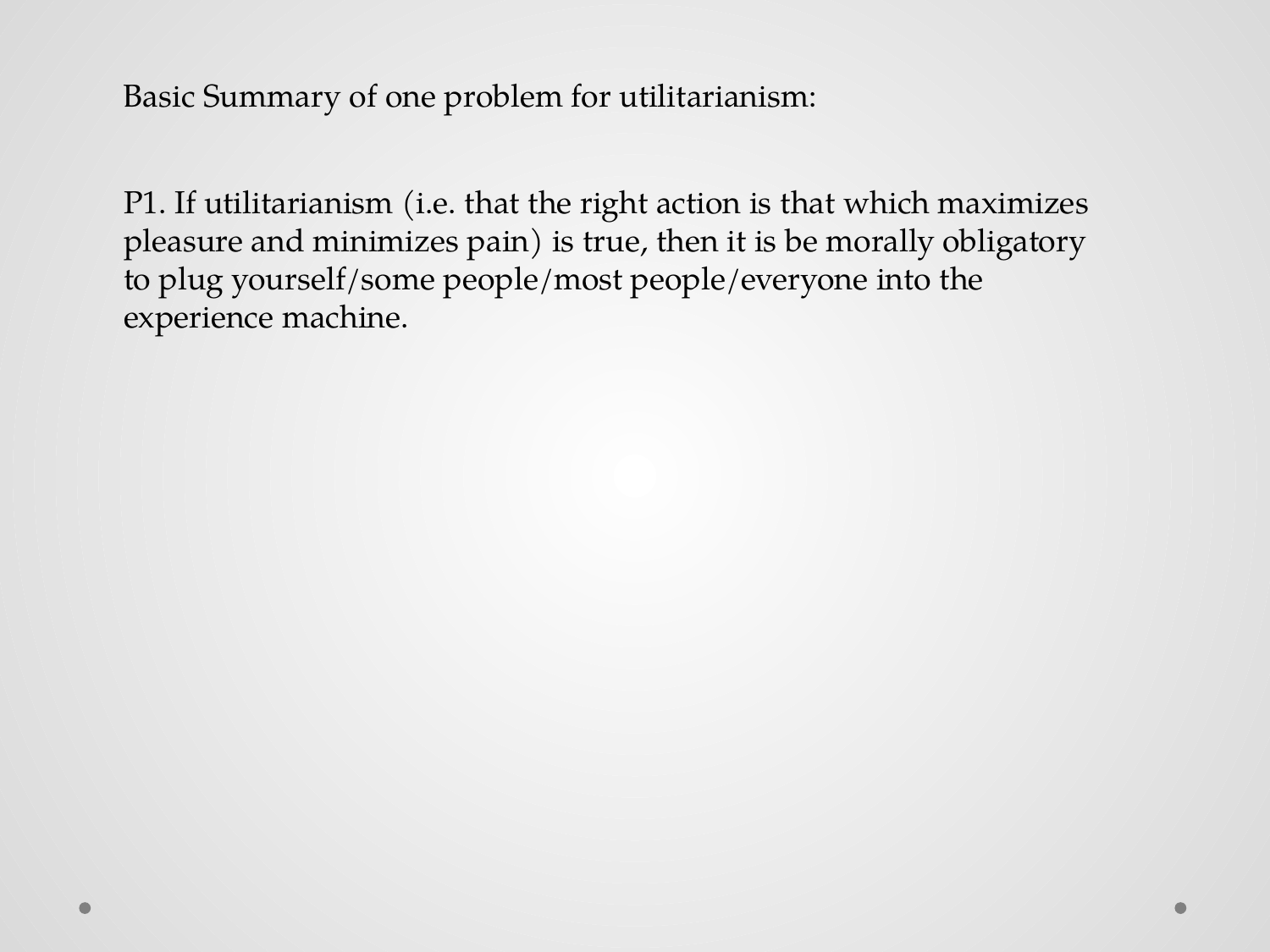

Basic Summary of one problem for utilitarianism:
P1. If utilitarianism (i.e. that the right action is that which maximizes pleasure and minimizes pain) is true, then it is be morally obligatory to plug yourself/some people/most people/everyone into the experience machine.